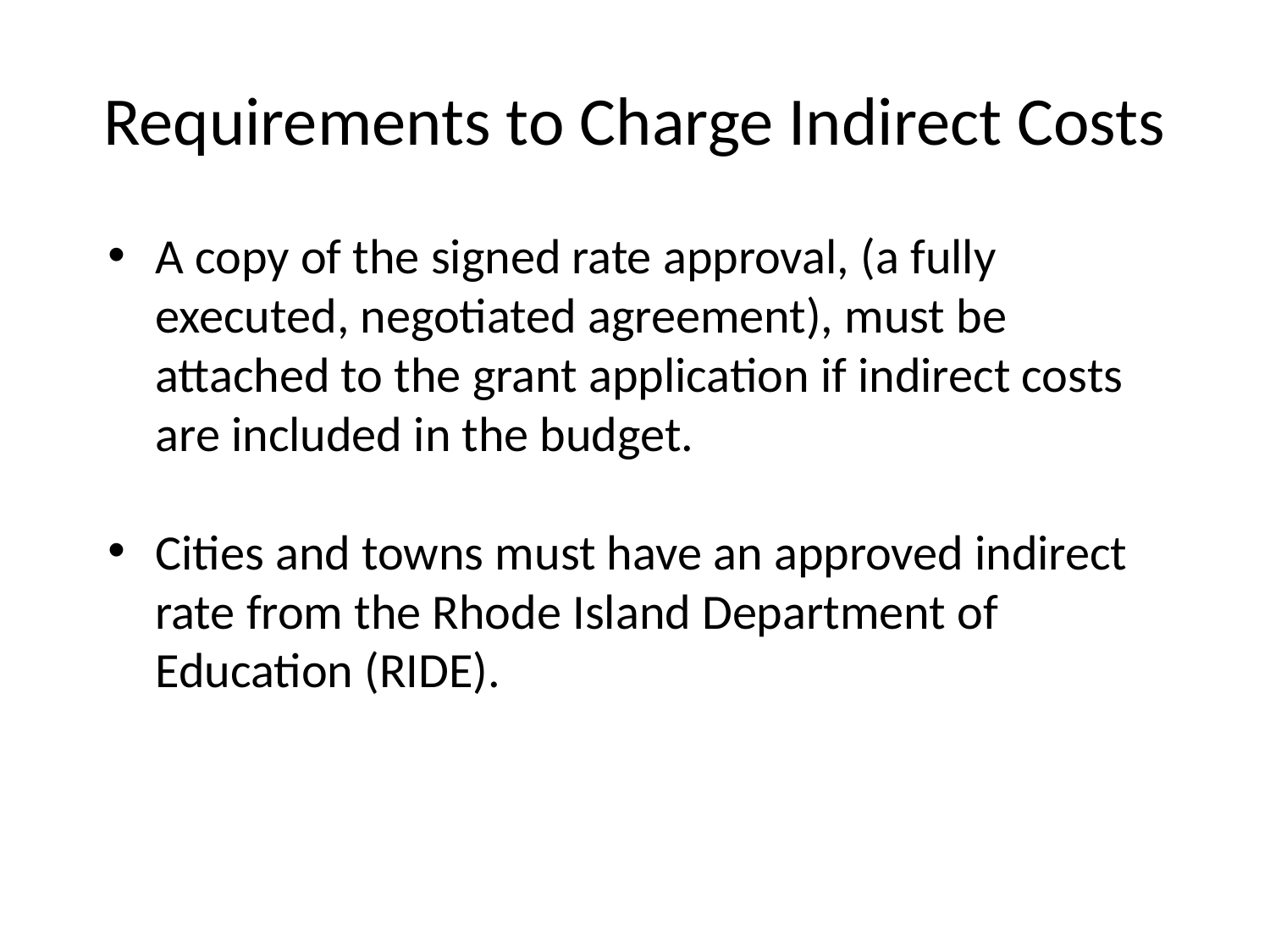

# Requirements to Charge Indirect Costs

A copy of the signed rate approval, (a fully executed, negotiated agreement), must be attached to the grant application if indirect costs are included in the budget.

Cities and towns must have an approved indirect rate from the Rhode Island Department of Education (RIDE).